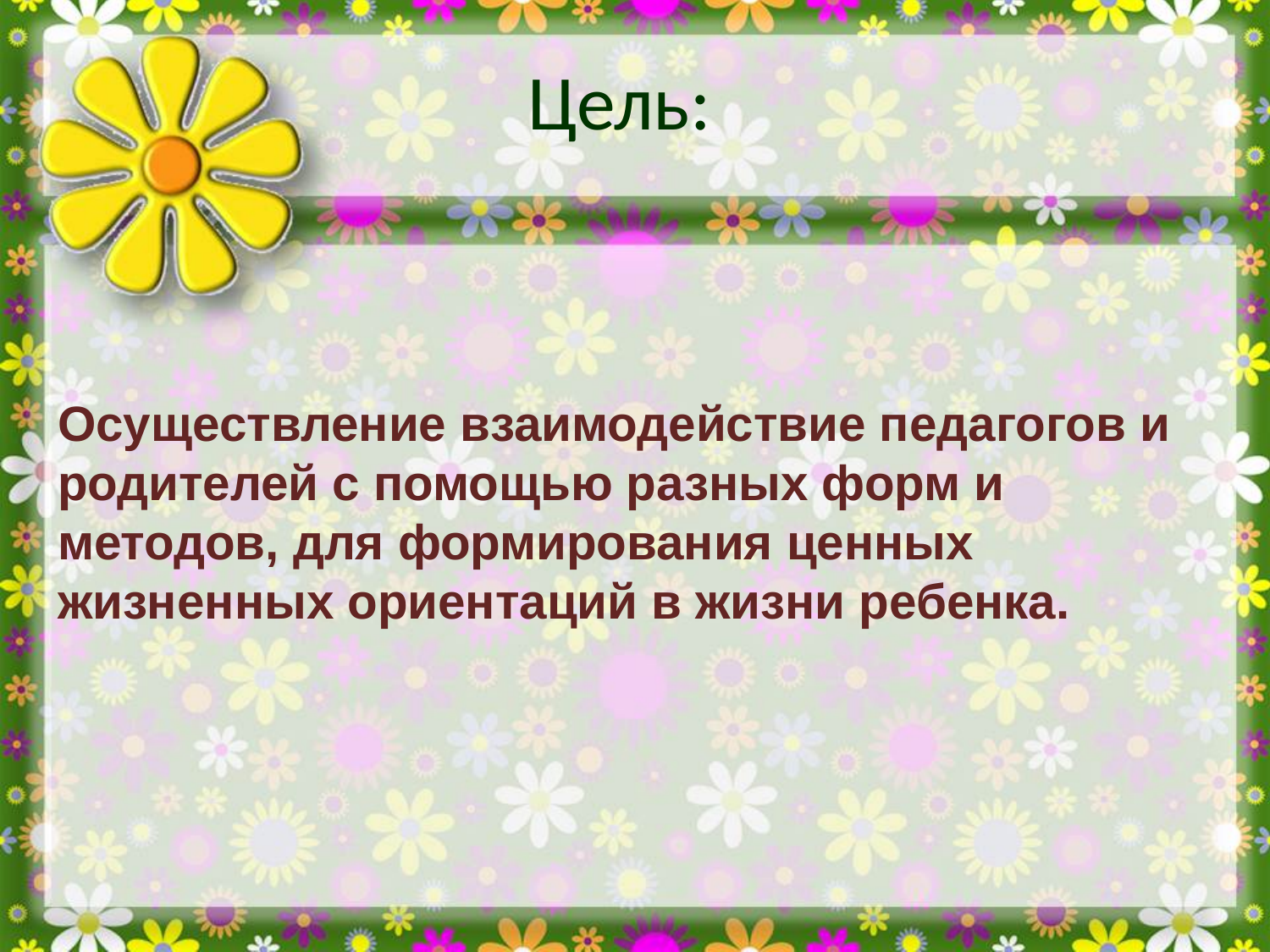

Цель:
Осуществление взаимодействие педагогов и родителей с помощью разных форм и методов, для формирования ценных жизненных ориентаций в жизни ребенка.